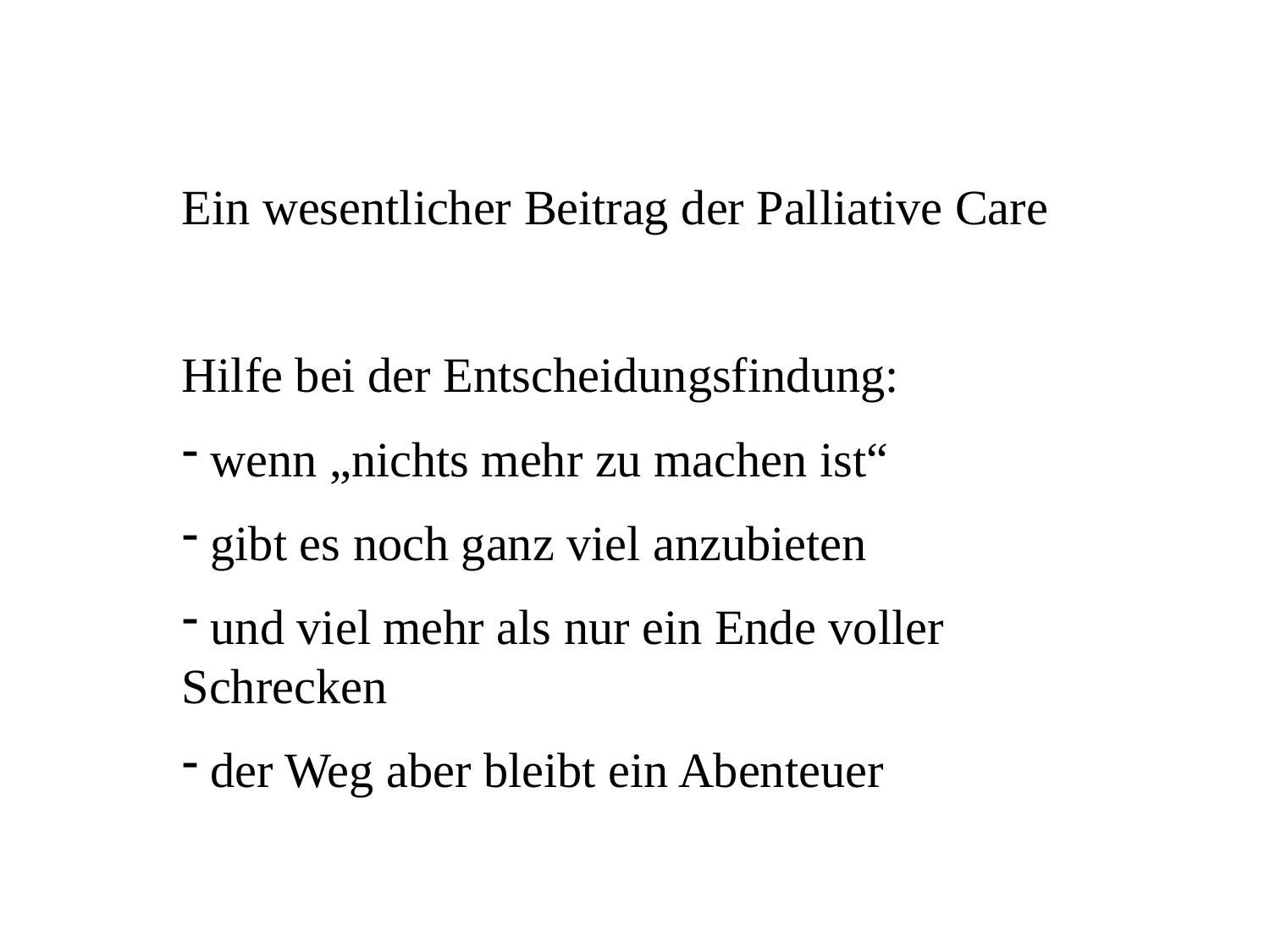

Ein wesentlicher Beitrag der Palliative Care

Hilfe bei der Entscheidungsfindung:
 wenn „nichts mehr zu machen ist“
 gibt es noch ganz viel anzubieten
 und viel mehr als nur ein Ende voller Schrecken
 der Weg aber bleibt ein Abenteuer